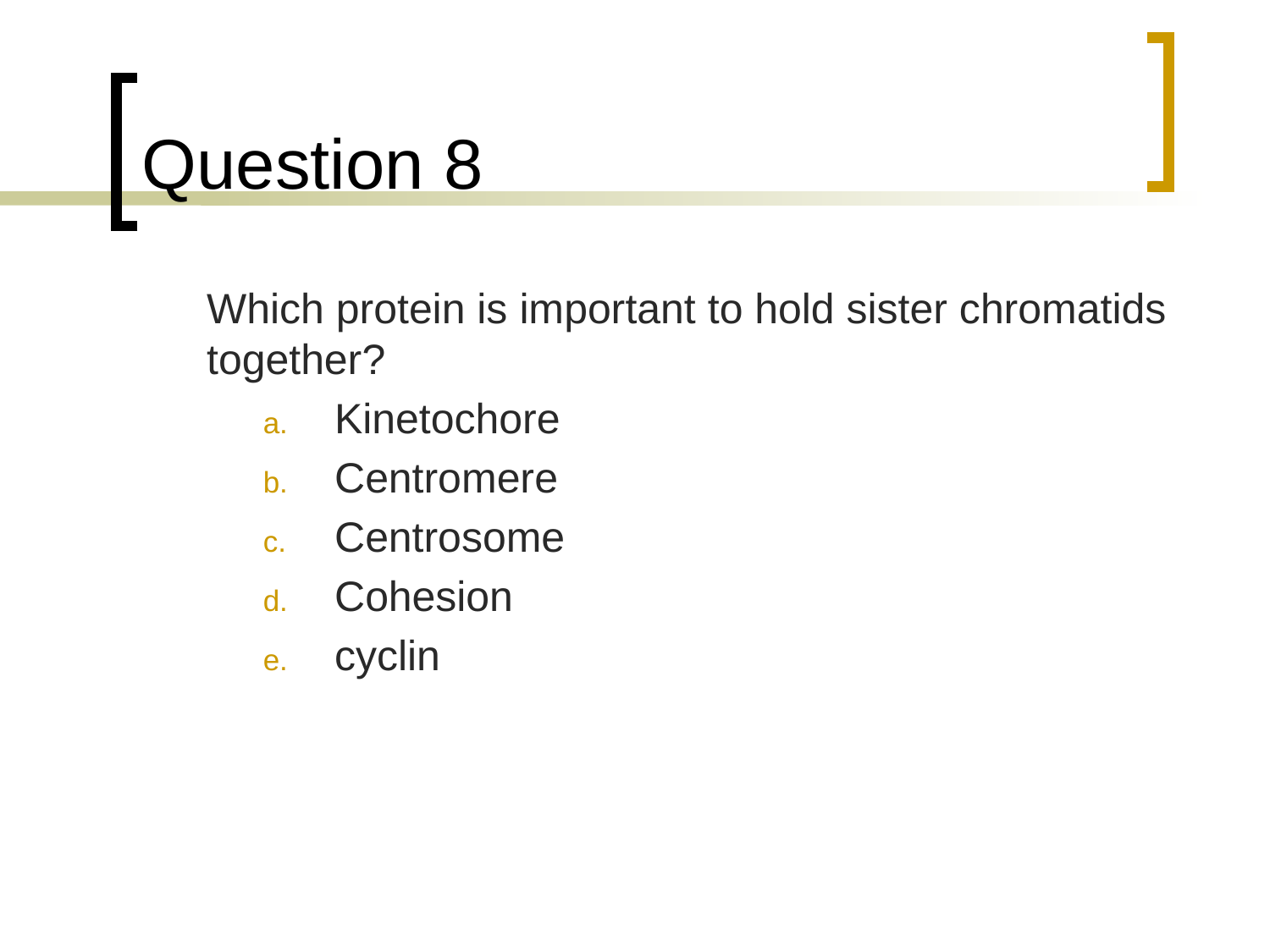

# Question 8
	Which protein is important to hold sister chromatids together?
Kinetochore
Centromere
Centrosome
Cohesion
cyclin